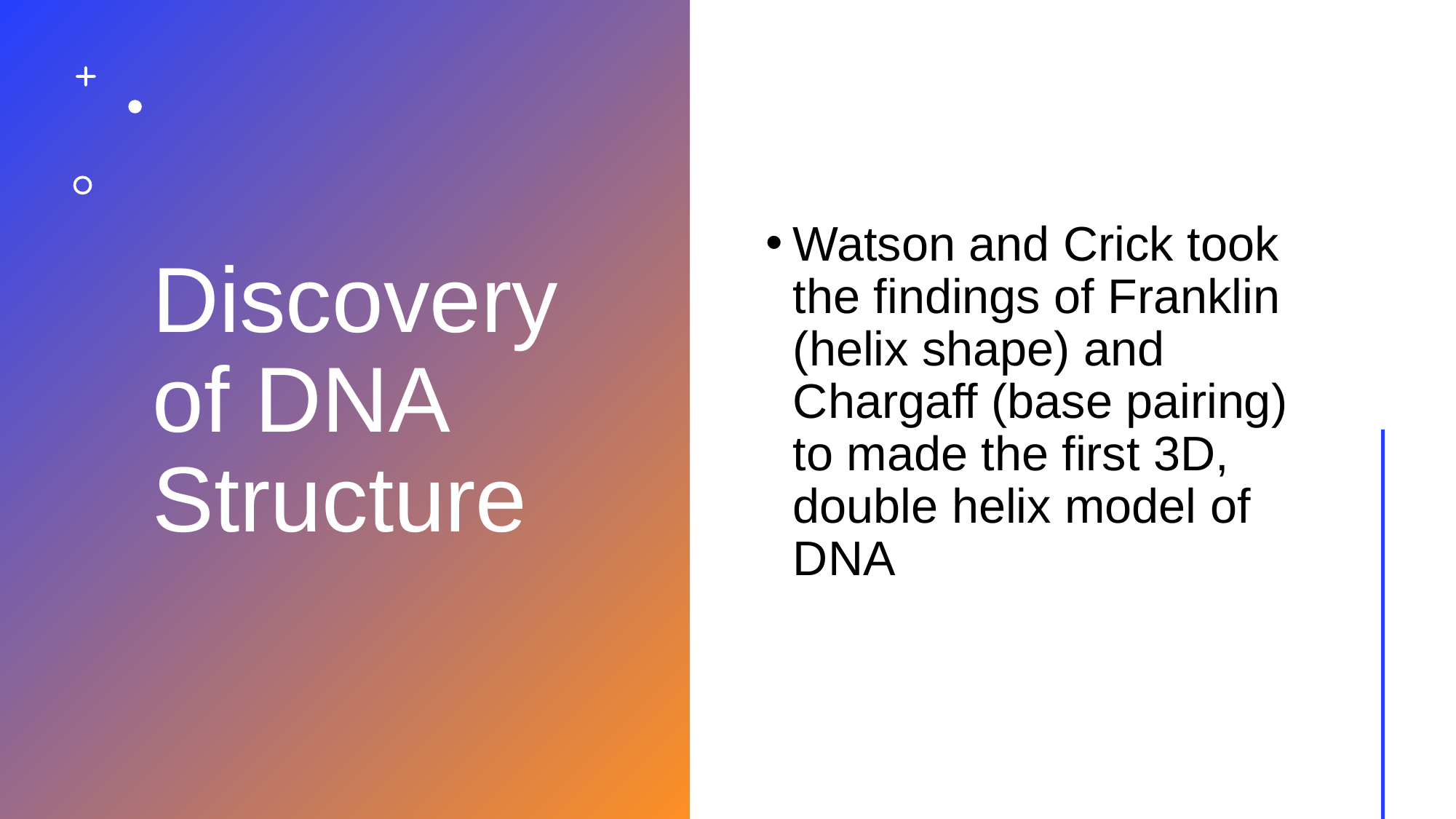

# Discovery of DNA Structure
Watson and Crick took the findings of Franklin (helix shape) and Chargaff (base pairing) to made the first 3D, double helix model of DNA